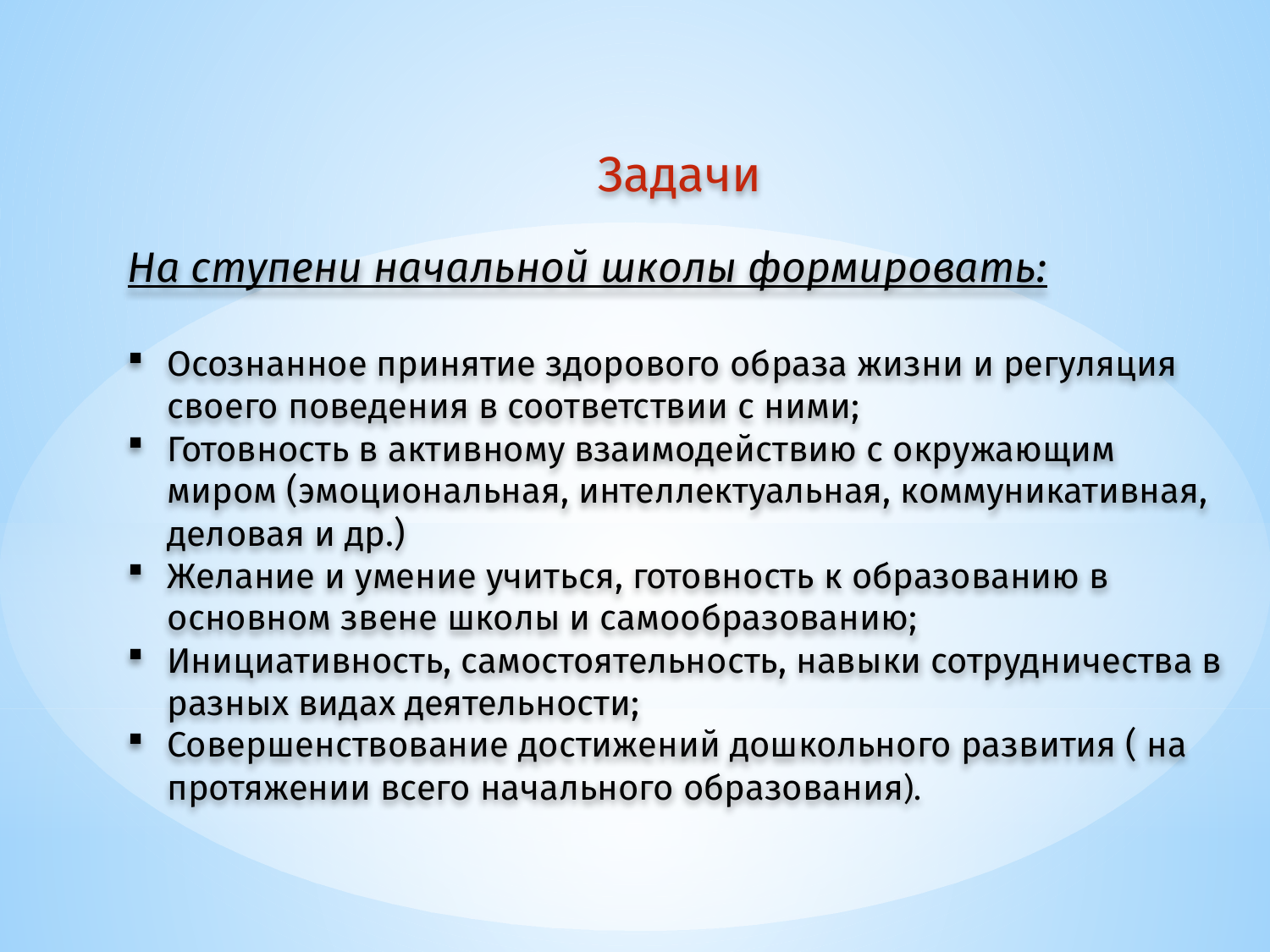

Задачи

На ступени начальной школы формировать:

Осознанное принятие здорового образа жизни и регуляция своего поведения в соответствии с ними;
Готовность в активному взаимодействию с окружающим миром (эмоциональная, интеллектуальная, коммуникативная, деловая и др.)
Желание и умение учиться, готовность к образованию в основном звене школы и самообразованию;
Инициативность, самостоятельность, навыки сотрудничества в разных видах деятельности;
Совершенствование достижений дошкольного развития ( на протяжении всего начального образования).